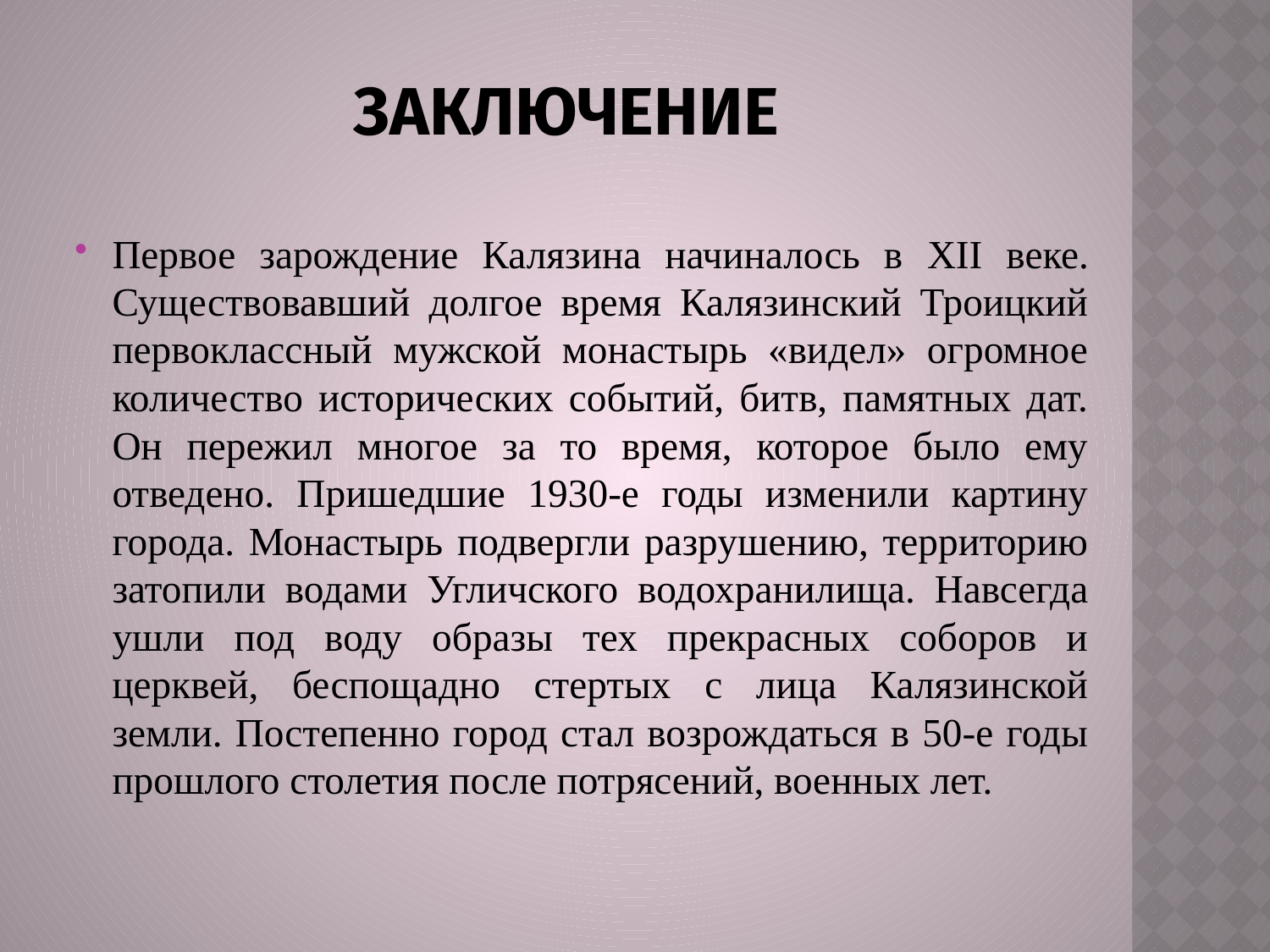

# Заключение
Первое зарождение Калязина начиналось в XII веке. Существовавший долгое время Калязинский Троицкий первоклассный мужской монастырь «видел» огромное количество исторических событий, битв, памятных дат. Он пережил многое за то время, которое было ему отведено. Пришедшие 1930-е годы изменили картину города. Монастырь подвергли разрушению, территорию затопили водами Угличского водохранилища. Навсегда ушли под воду образы тех прекрасных соборов и церквей, беспощадно стертых с лица Калязинской земли. Постепенно город стал возрождаться в 50-е годы прошлого столетия после потрясений, военных лет.